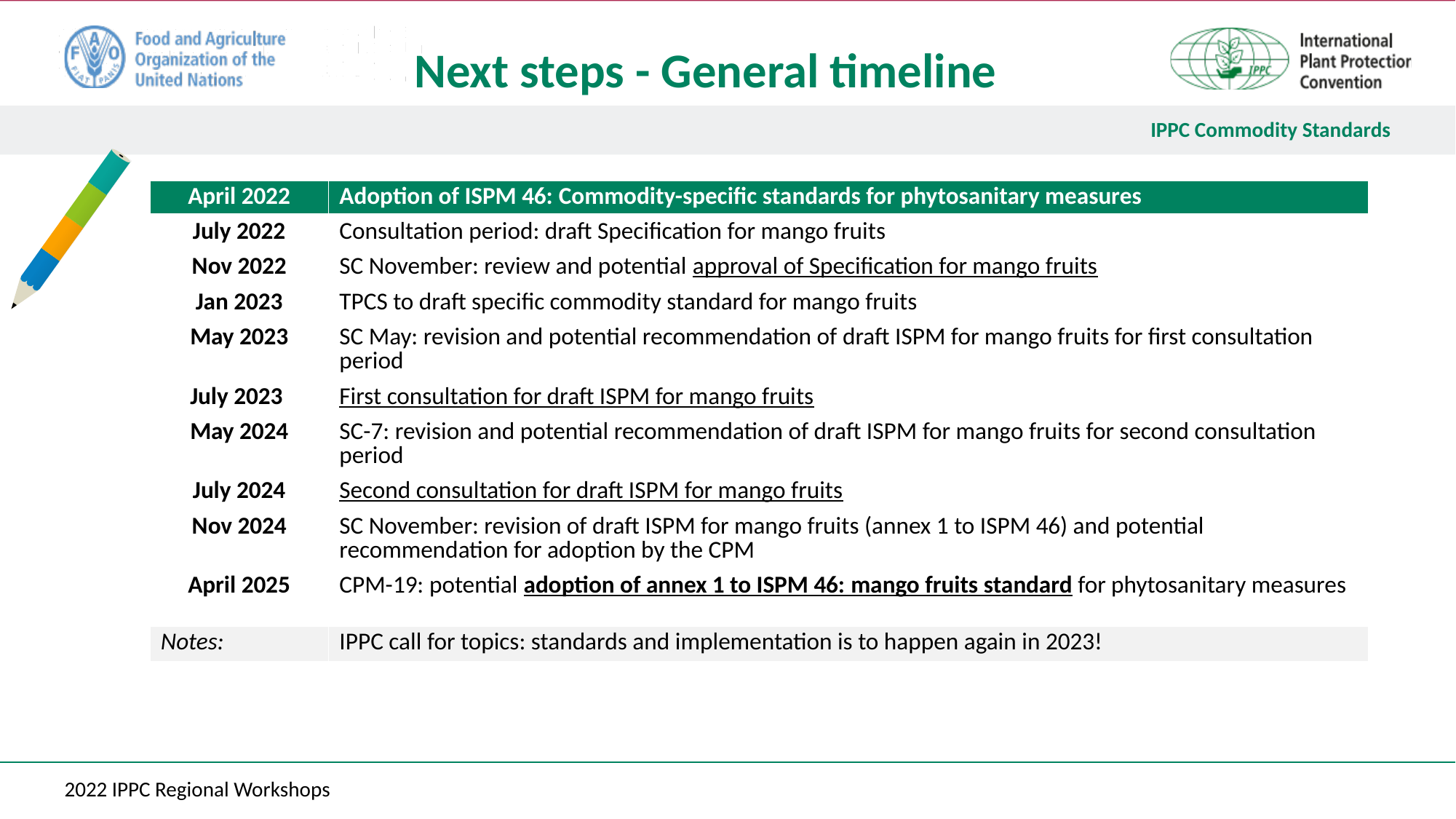

# Next steps - General timeline

| April 2022 | Adoption of ISPM 46: Commodity-specific standards for phytosanitary measures |
| --- | --- |
| July 2022 | Consultation period: draft Specification for mango fruits |
| Nov 2022 | SC November: review and potential approval of Specification for mango fruits |
| Jan 2023 | TPCS to draft specific commodity standard for mango fruits |
| May 2023 | SC May: revision and potential recommendation of draft ISPM for mango fruits for first consultation period |
| July 2023 | First consultation for draft ISPM for mango fruits |
| May 2024 | SC-7: revision and potential recommendation of draft ISPM for mango fruits for second consultation period |
| July 2024 | Second consultation for draft ISPM for mango fruits |
| Nov 2024 | SC November: revision of draft ISPM for mango fruits (annex 1 to ISPM 46) and potential recommendation for adoption by the CPM |
| April 2025 | CPM-19: potential adoption of annex 1 to ISPM 46: mango fruits standard for phytosanitary measures |
| Notes: | IPPC call for topics: standards and implementation is to happen again in 2023! |